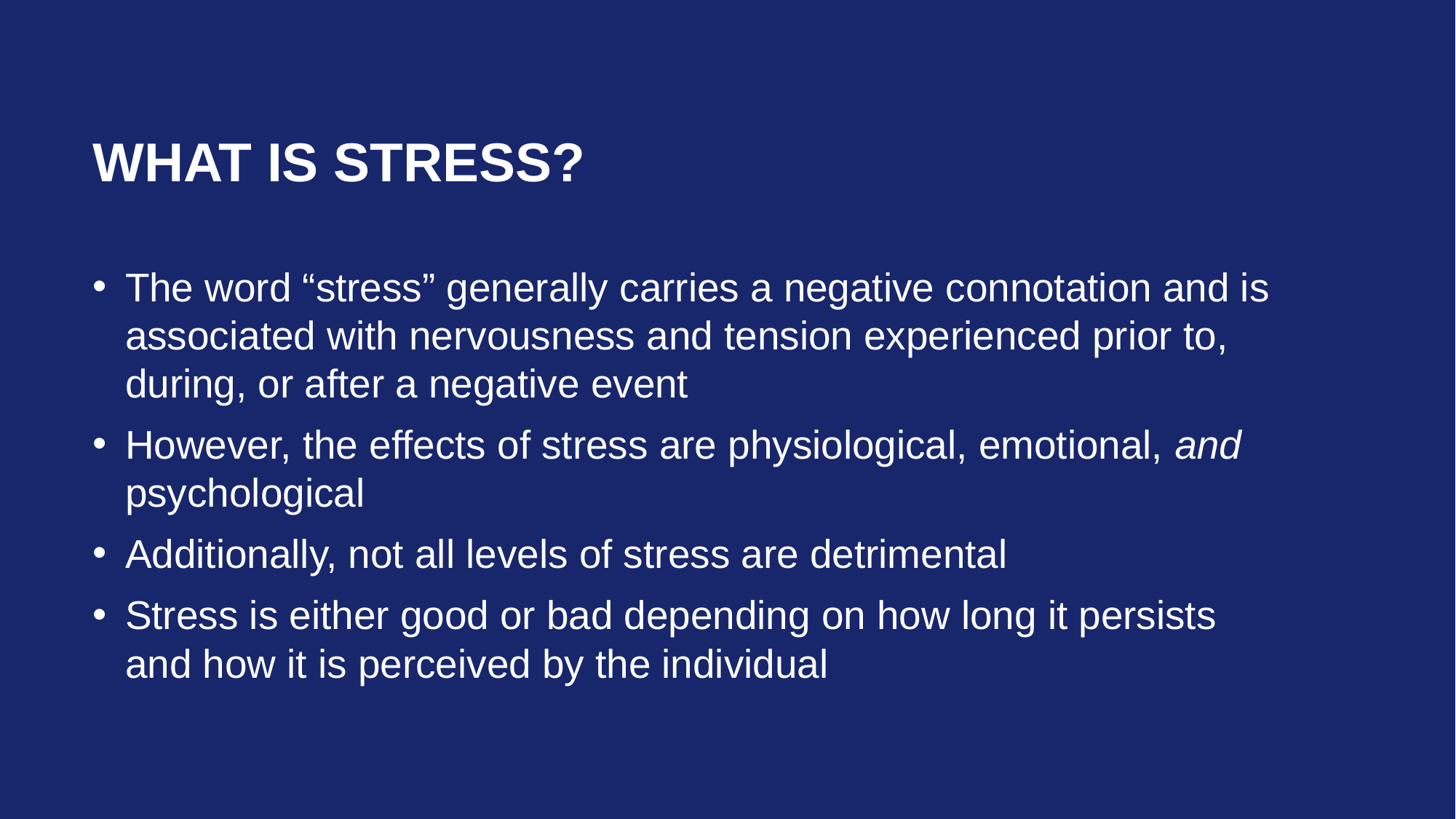

# What Is Stress?
The word “stress” generally carries a negative connotation and is associated with nervousness and tension experienced prior to, during, or after a negative event
However, the effects of stress are physiological, emotional, and psychological
Additionally, not all levels of stress are detrimental
Stress is either good or bad depending on how long it persists and how it is perceived by the individual